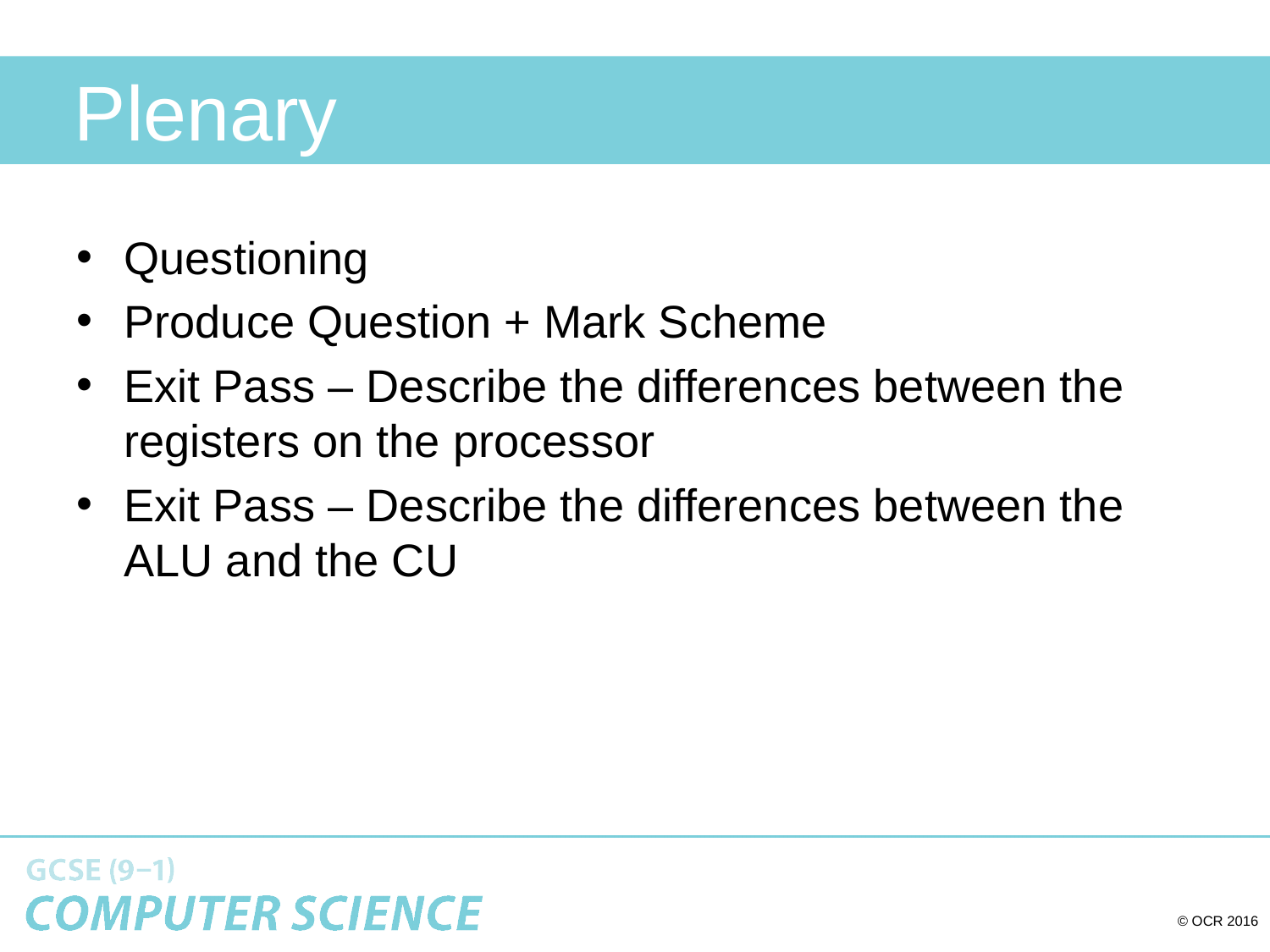

# Plenary
Questioning
Produce Question + Mark Scheme
Exit Pass – Describe the differences between the registers on the processor
Exit Pass – Describe the differences between the ALU and the CU